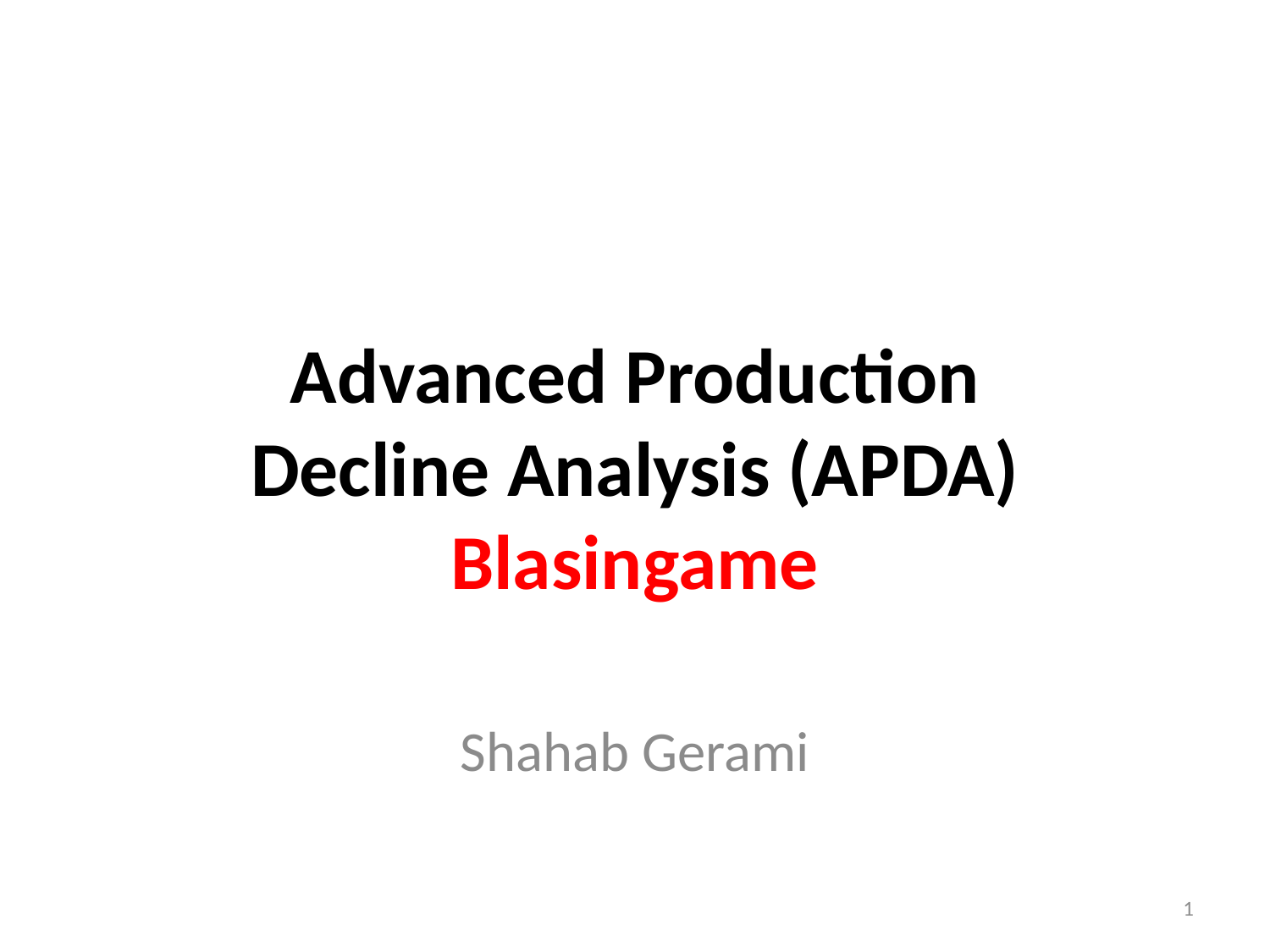

# Advanced Production Decline Analysis (APDA) Blasingame
Shahab Gerami
1